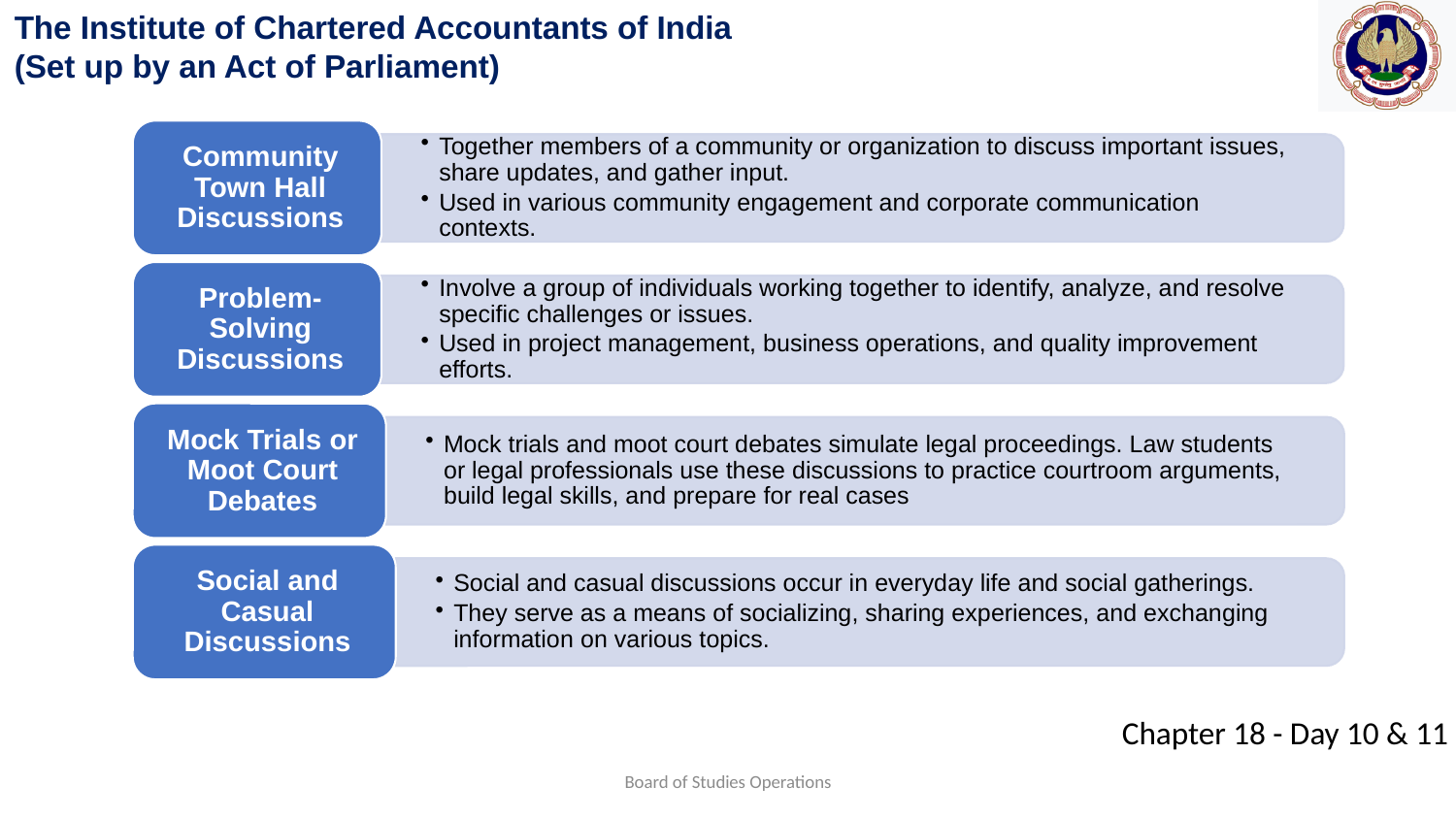

Together members of a community or organization to discuss important issues, share updates, and gather input.
Used in various community engagement and corporate communication contexts.
Community Town Hall Discussions
Involve a group of individuals working together to identify, analyze, and resolve specific challenges or issues.
Used in project management, business operations, and quality improvement efforts.
Problem-Solving Discussions
Mock trials and moot court debates simulate legal proceedings. Law students or legal professionals use these discussions to practice courtroom arguments, build legal skills, and prepare for real cases
Mock Trials or Moot Court Debates
Social and casual discussions occur in everyday life and social gatherings.
They serve as a means of socializing, sharing experiences, and exchanging information on various topics.
Social and Casual Discussions
Board of Studies Operations